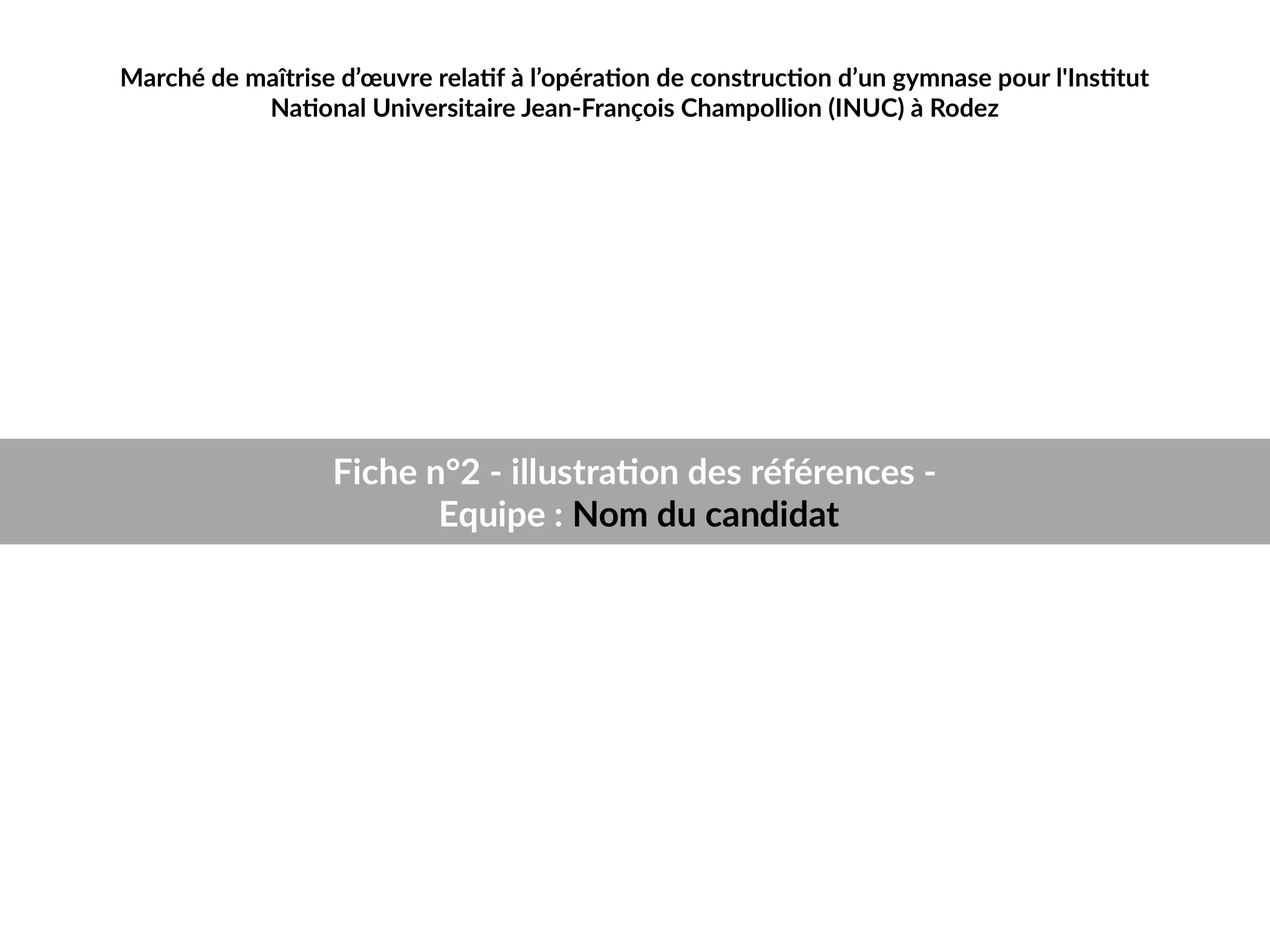

Marché de maîtrise d’œuvre relatif à l’opération de construction d’un gymnase pour l'Institut National Universitaire Jean-François Champollion (INUC) à Rodez
Fiche n°2 - illustration des références -
 Equipe : Nom du candidat